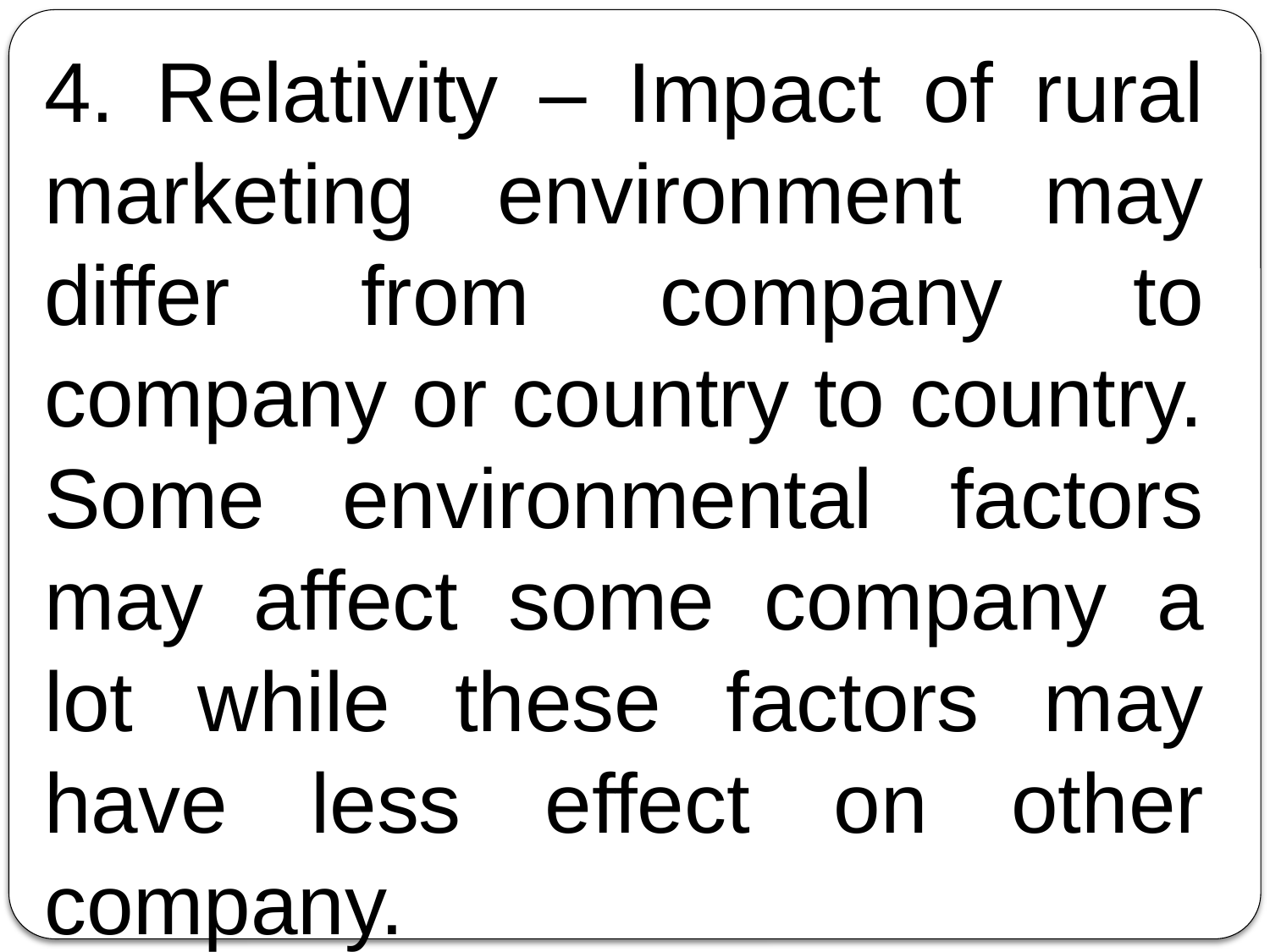

4. Relativity – Impact of rural marketing environment may differ from company to company or country to country. Some environmental factors may affect some company a lot while these factors may have less effect on other company.